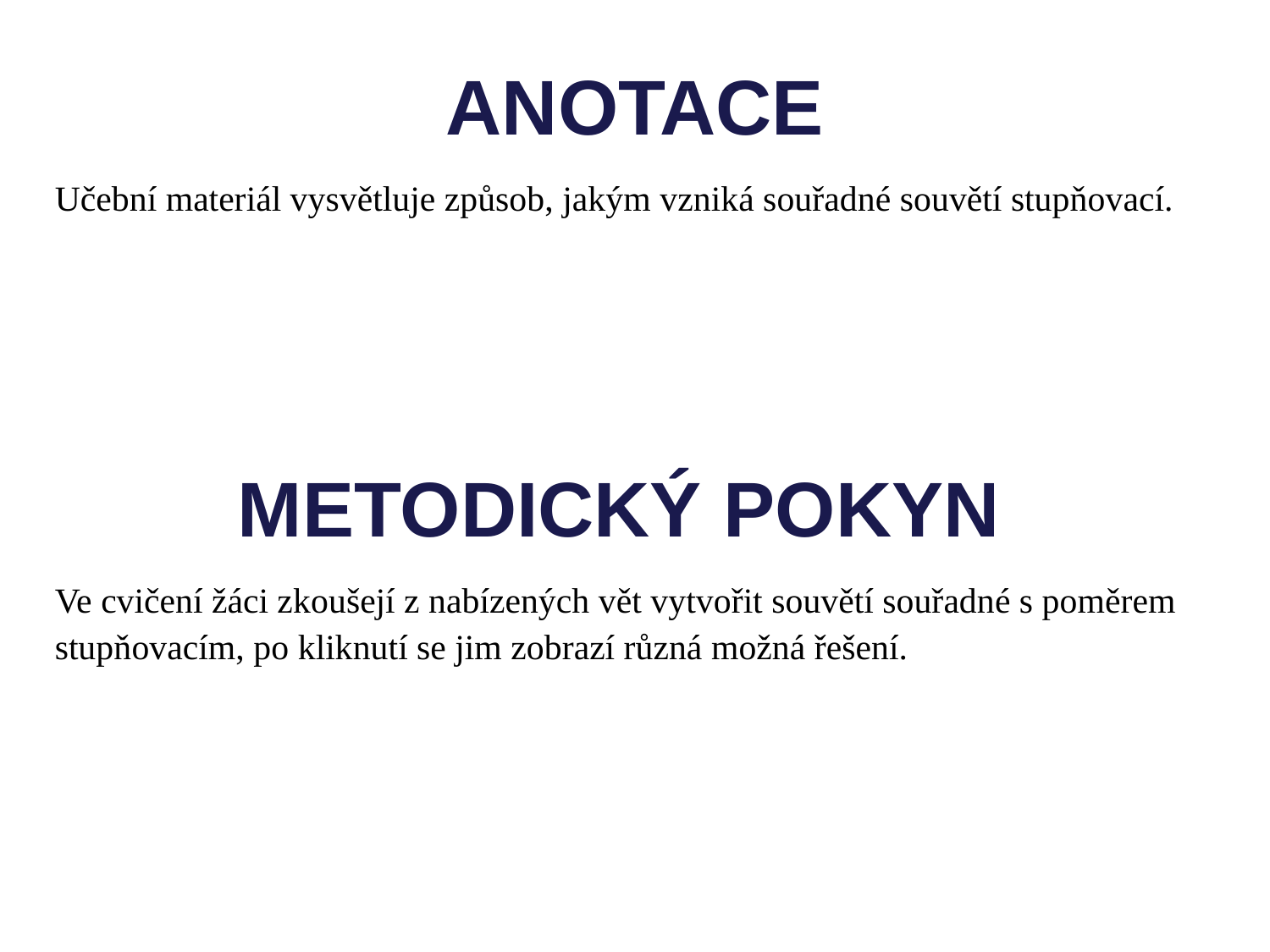

ANOTACE
Učební materiál vysvětluje způsob, jakým vzniká souřadné souvětí stupňovací.
METODICKÝ POKYN
Ve cvičení žáci zkoušejí z nabízených vět vytvořit souvětí souřadné s poměrem stupňovacím, po kliknutí se jim zobrazí různá možná řešení.